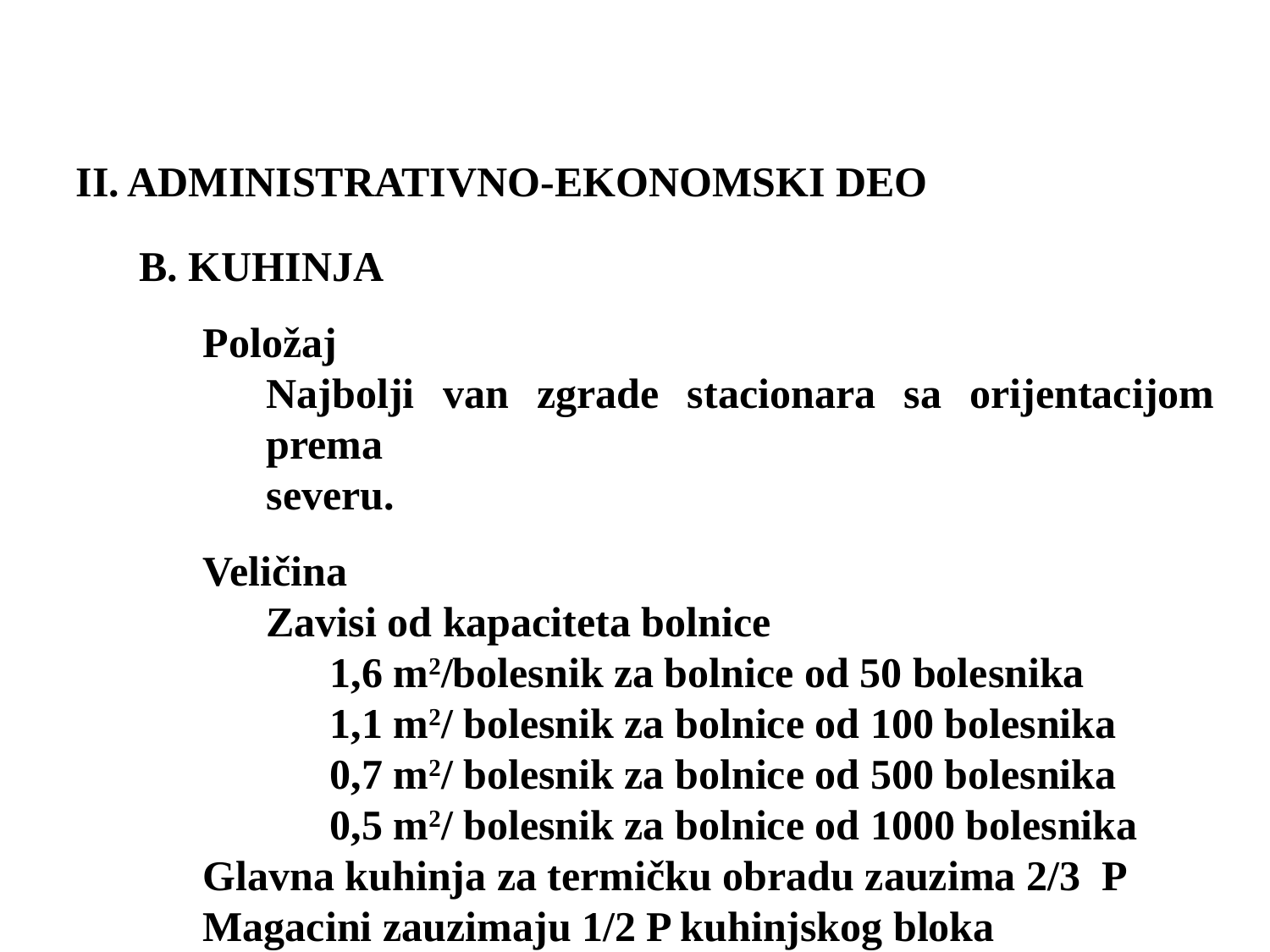

II. ADMINISTRATIVNO-EKONOMSKI DEO

B. KUHINJA

	Položaj
Najbolji van zgrade stacionara sa orijentacijom prema
severu.

Veličina
Zavisi od kapaciteta bolnice
	1,6 m2/bolesnik za bolnice od 50 bolesnika
	1,1 m2/ bolesnik za bolnice od 100 bolesnika
	0,7 m2/ bolesnik za bolnice od 500 bolesnika
	0,5 m2/ bolesnik za bolnice od 1000 bolesnika
	Glavna kuhinja za termičku obradu zauzima 2/3  P
	Magacini zauzimaju 1/2 P kuhinjskog bloka